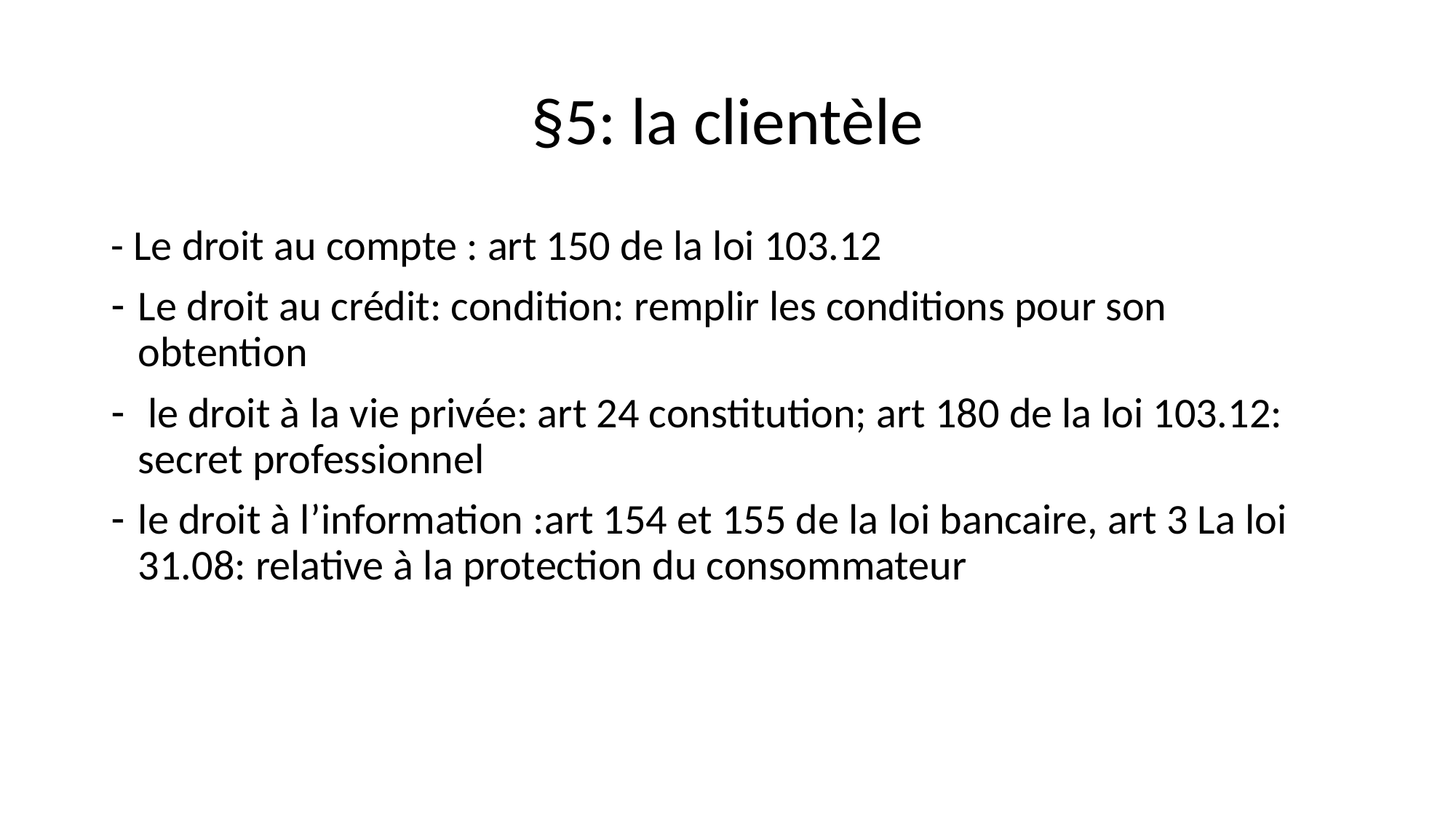

# §5: la clientèle
- Le droit au compte : art 150 de la loi 103.12
Le droit au crédit: condition: remplir les conditions pour son obtention
 le droit à la vie privée: art 24 constitution; art 180 de la loi 103.12: secret professionnel
le droit à l’information :art 154 et 155 de la loi bancaire, art 3 La loi 31.08: relative à la protection du consommateur